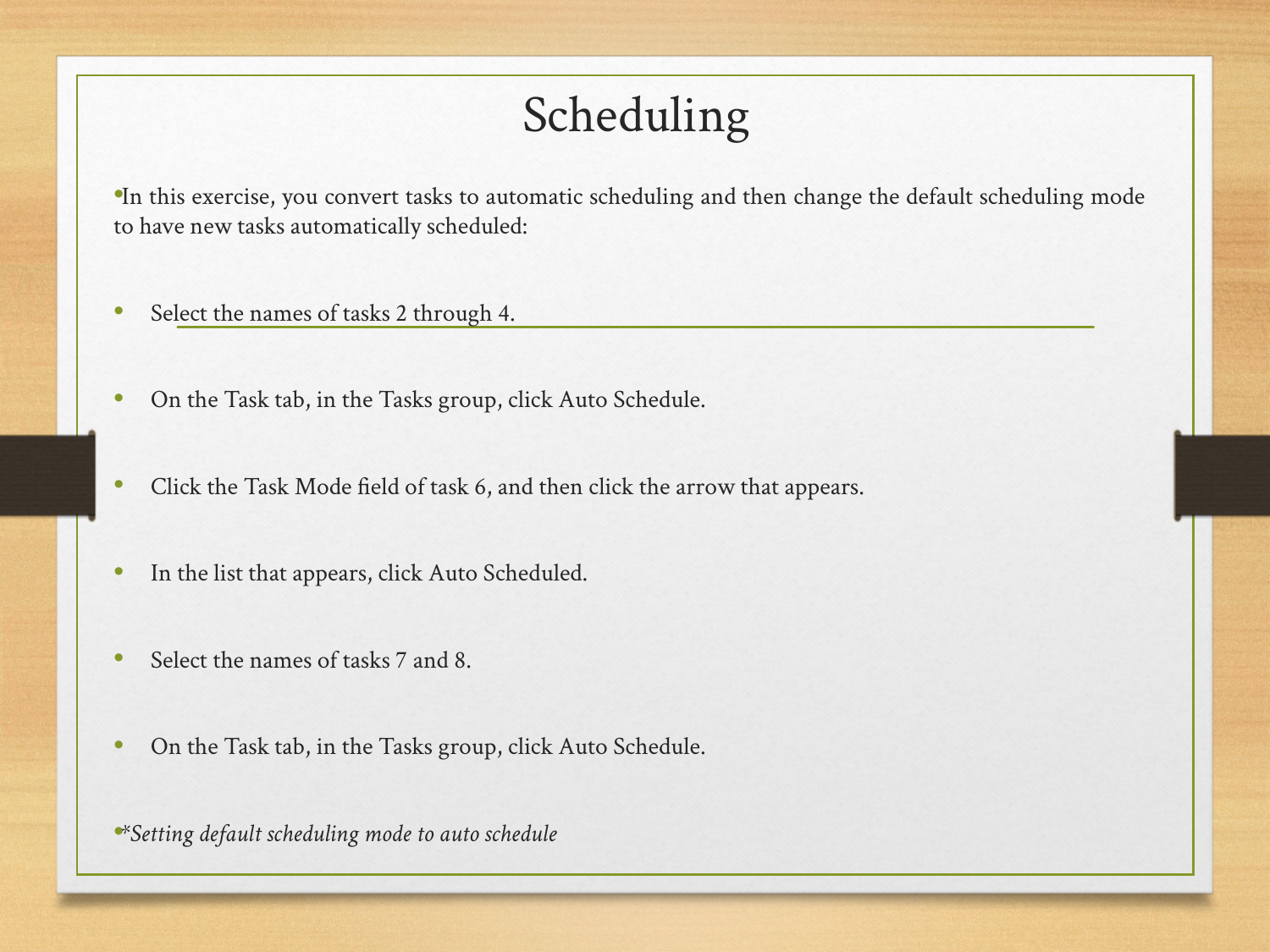

# Scheduling
In this exercise, you convert tasks to automatic scheduling and then change the default scheduling mode to have new tasks automatically scheduled:

Select the names of tasks 2 through 4.

On the Task tab, in the Tasks group, click Auto Schedule.

Click the Task Mode field of task 6, and then click the arrow that appears.

In the list that appears, click Auto Scheduled.

Select the names of tasks 7 and 8.

On the Task tab, in the Tasks group, click Auto Schedule.

*Setting default scheduling mode to auto schedule